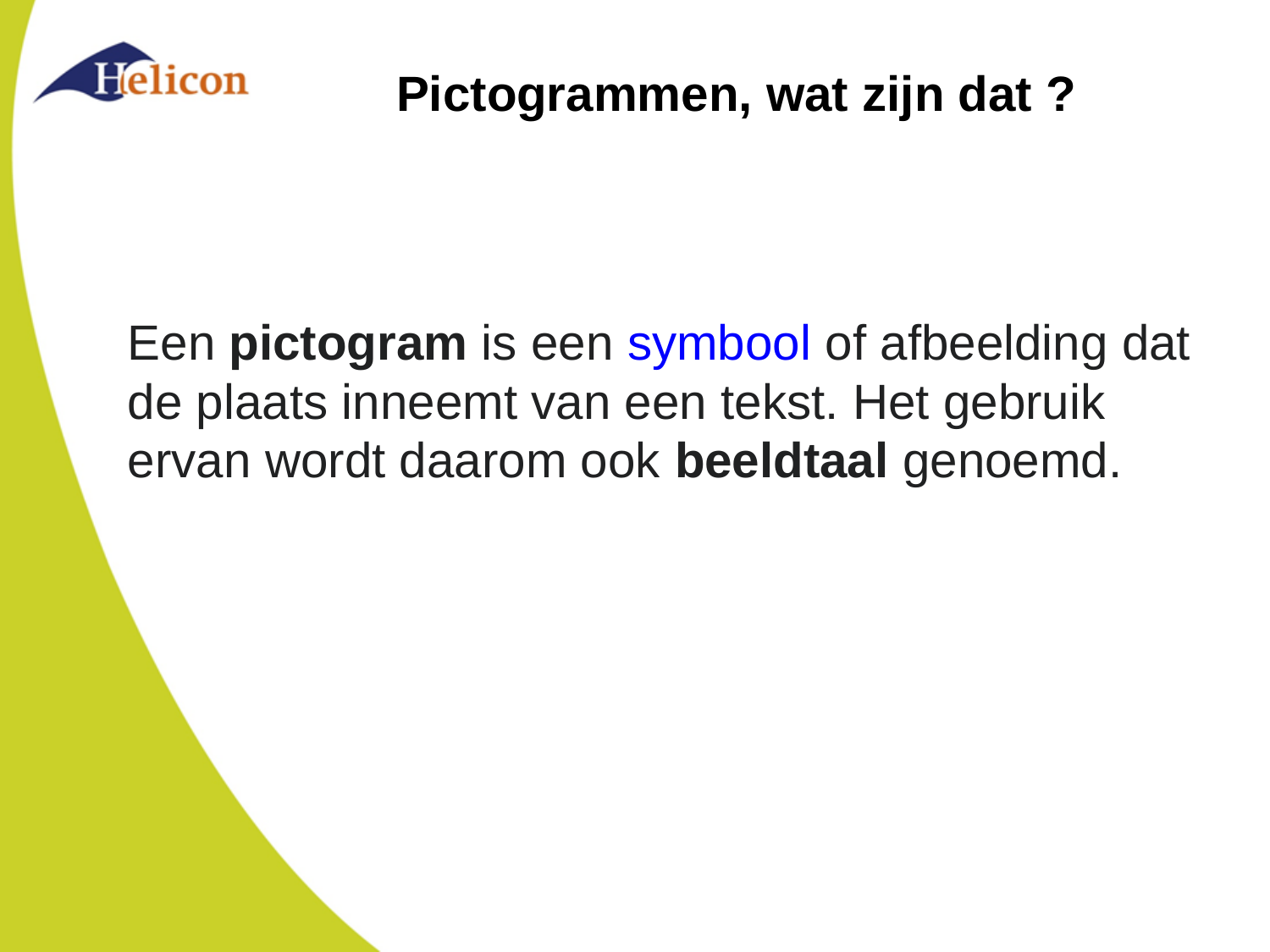

# Pictogrammen, wat zijn dat ?

Een pictogram is een symbool of afbeelding dat de plaats inneemt van een tekst. Het gebruik ervan wordt daarom ook beeldtaal genoemd.